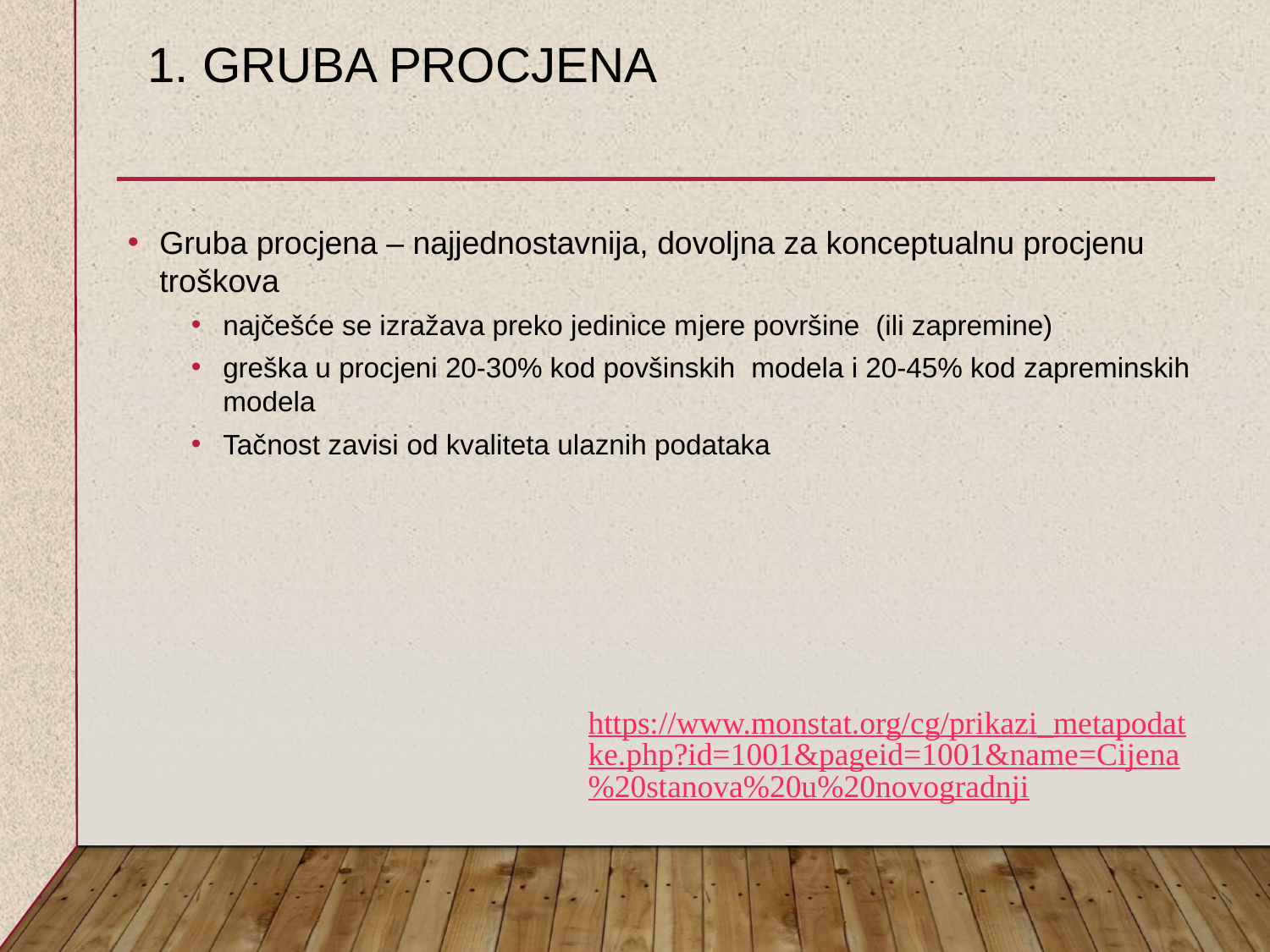

# 1. GRUBA PROCJENA
Gruba procjena – najjednostavnija, dovoljna za konceptualnu procjenu troškova
najčešće se izražava preko jedinice mjere površine  (ili zapremine)
greška u procjeni 20-30% kod povšinskih  modela i 20-45% kod zapreminskih modela
Tačnost zavisi od kvaliteta ulaznih podataka
https://www.monstat.org/cg/prikazi_metapodatke.php?id=1001&pageid=1001&name=Cijena%20stanova%20u%20novogradnji